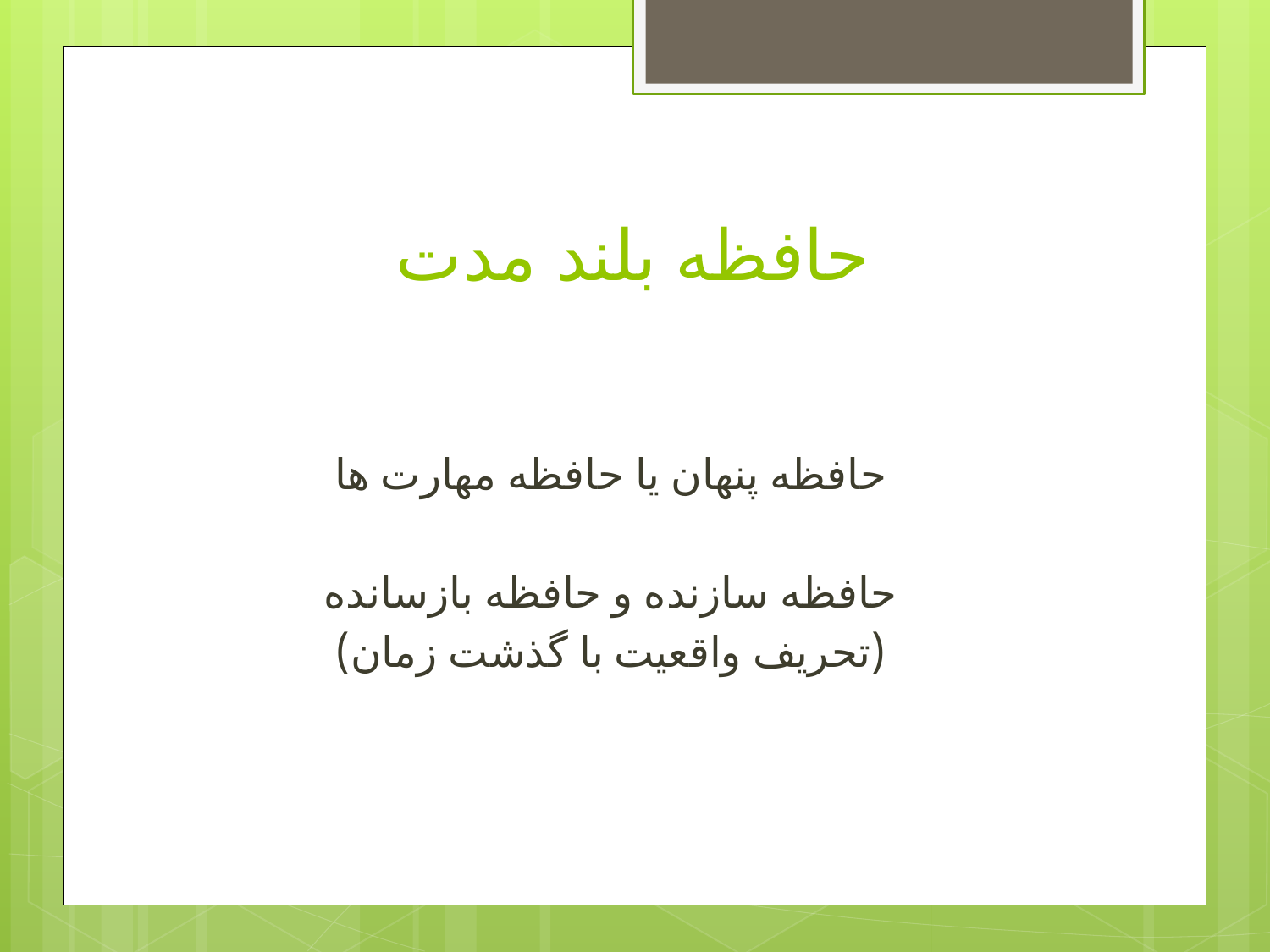

# حافظه بلند مدت

حافظه پنهان یا حافظه مهارت ها

حافظه سازنده و حافظه بازسانده
(تحریف واقعیت با گذشت زمان)